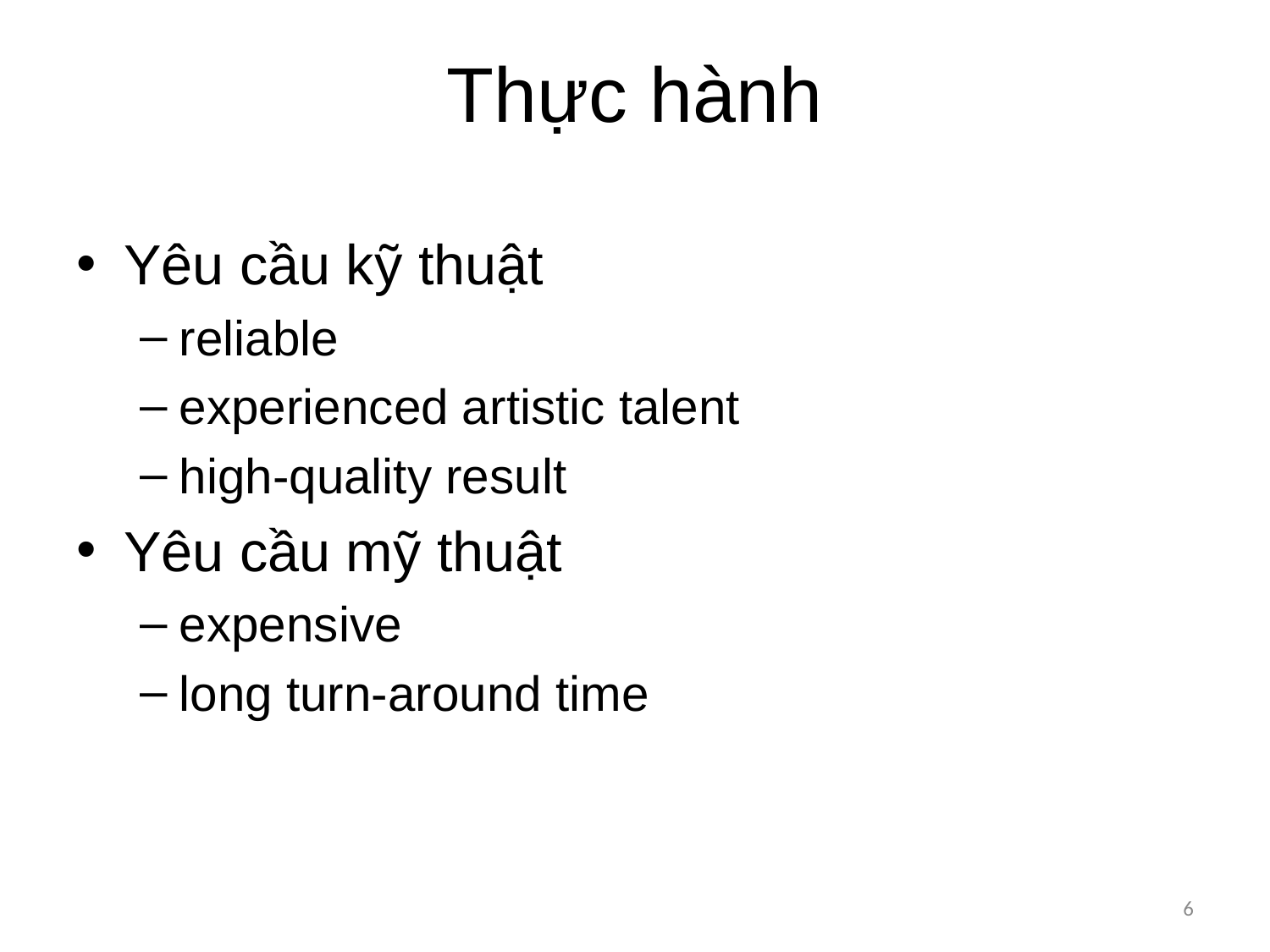

# Thực hành
Yêu cầu kỹ thuật
reliable
experienced artistic talent
high-quality result
Yêu cầu mỹ thuật
expensive
long turn-around time

6